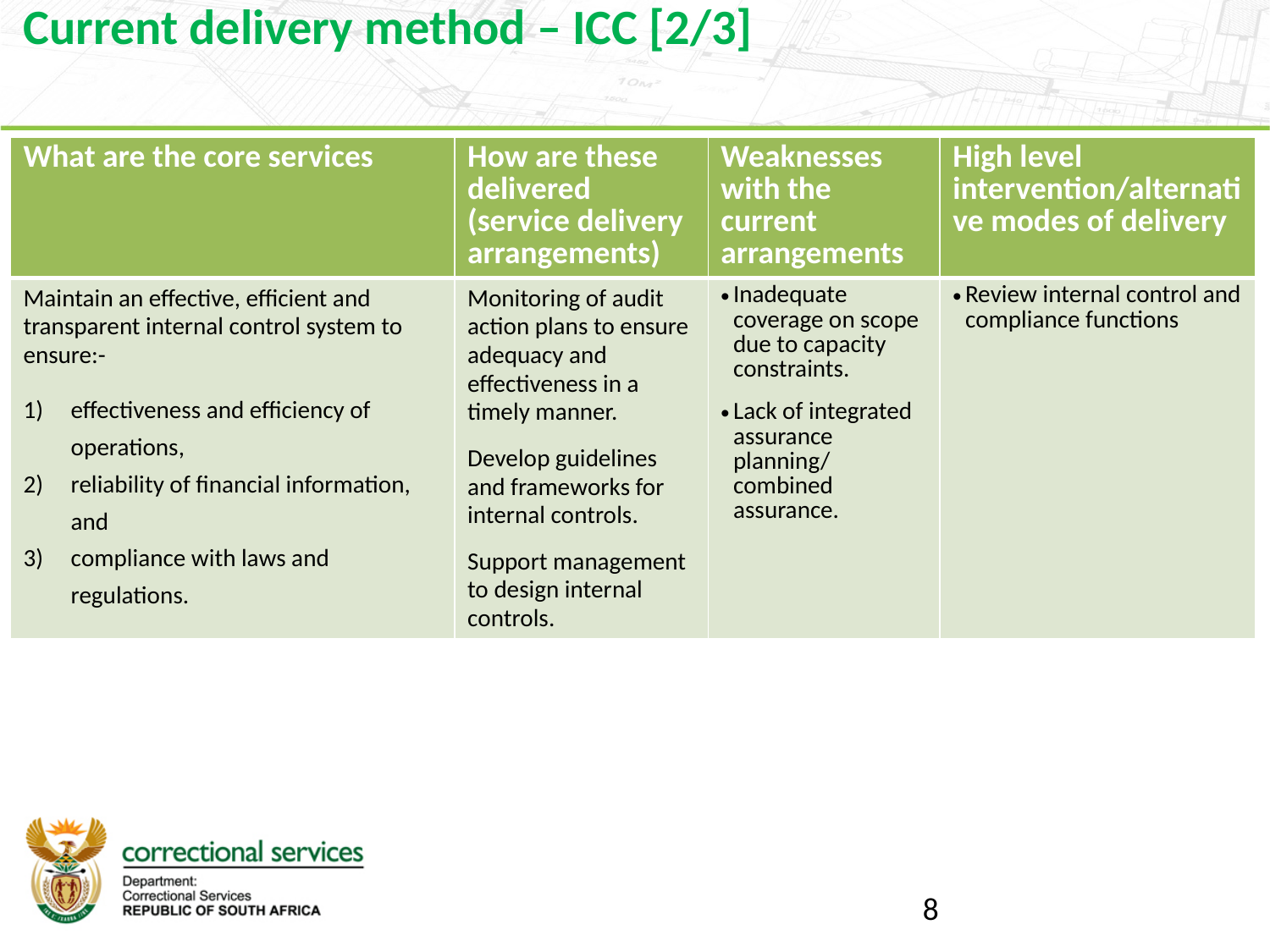

Current delivery method – ICC [2/3]
| What are the core services | How are these delivered (service delivery arrangements) | Weaknesses with the current arrangements | High level intervention/alternative modes of delivery |
| --- | --- | --- | --- |
| Maintain an effective, efficient and transparent internal control system to ensure:- effectiveness and efficiency of operations, reliability of financial information, and compliance with laws and regulations. | Monitoring of audit action plans to ensure adequacy and effectiveness in a timely manner. Develop guidelines and frameworks for internal controls. Support management to design internal controls. | Inadequate coverage on scope due to capacity constraints. Lack of integrated assurance planning/ combined assurance. | Review internal control and compliance functions |
8